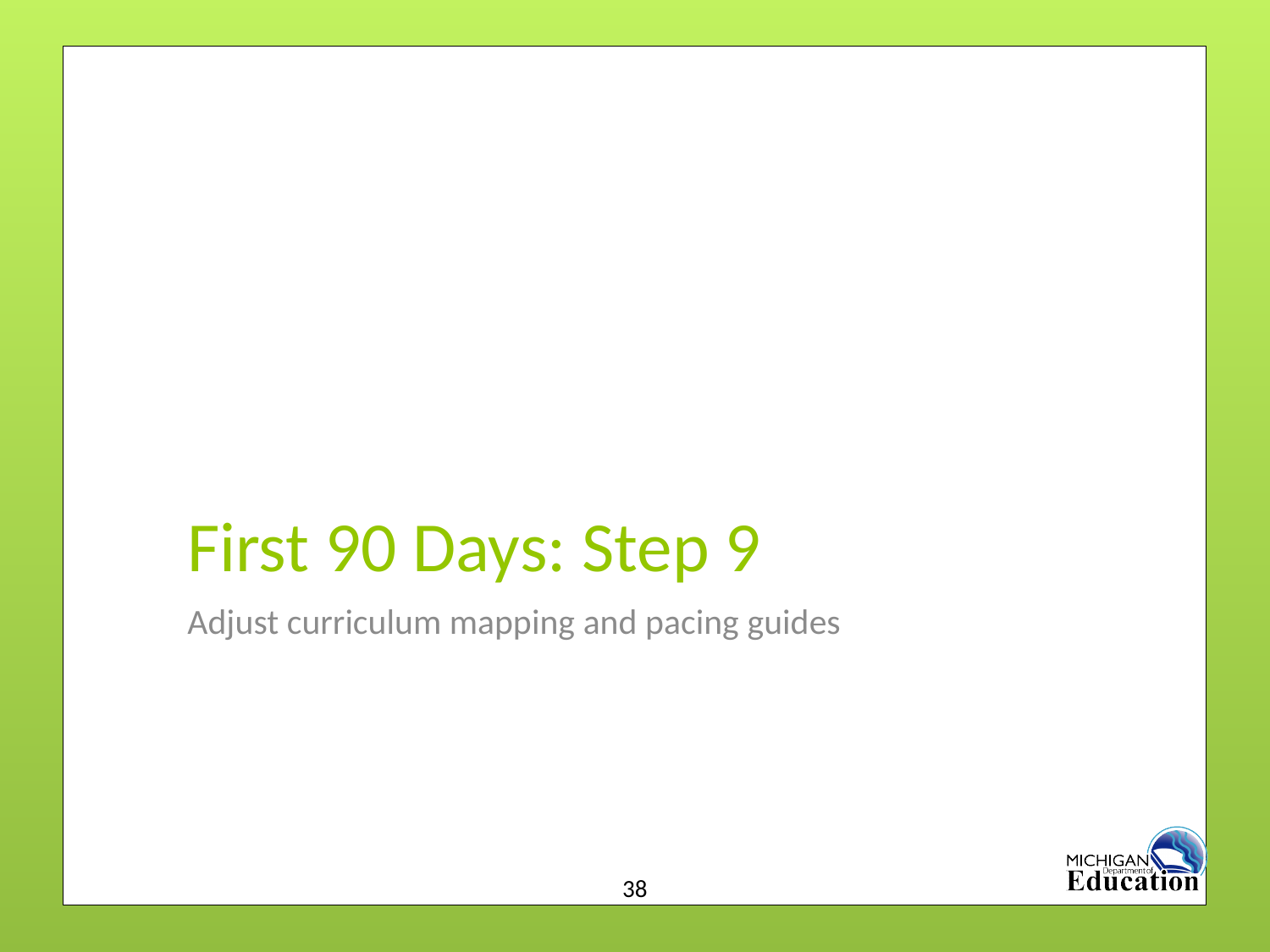

# First 90 Days: Step 9
Adjust curriculum mapping and pacing guides